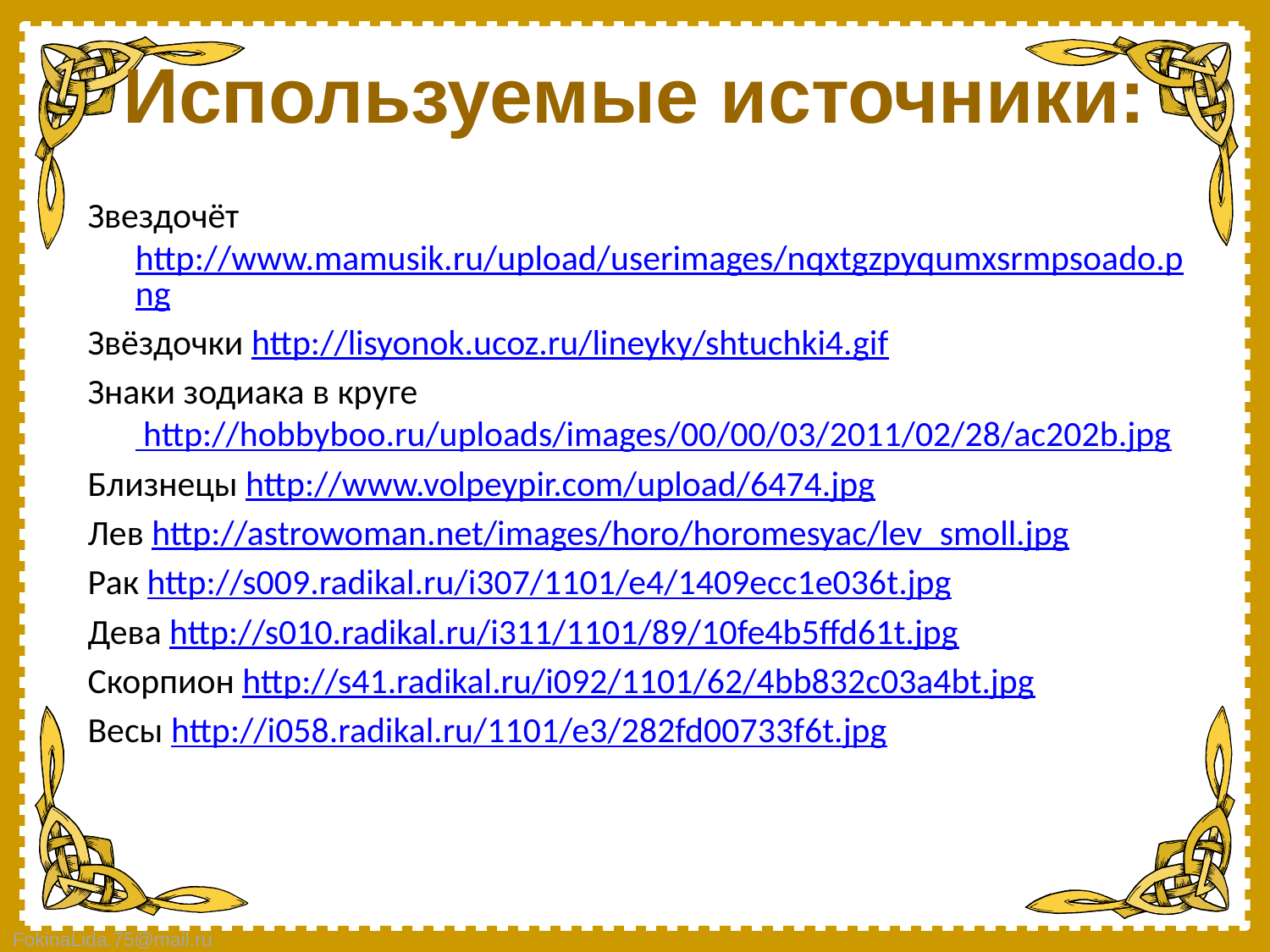

# Используемые источники:
Звездочёт http://www.mamusik.ru/upload/userimages/nqxtgzpyqumxsrmpsoado.png
Звёздочки http://lisyonok.ucoz.ru/lineyky/shtuchki4.gif
Знаки зодиака в круге http://hobbyboo.ru/uploads/images/00/00/03/2011/02/28/ac202b.jpg
Близнецы http://www.volpeypir.com/upload/6474.jpg
Лев http://astrowoman.net/images/horo/horomesyac/lev_smoll.jpg
Рак http://s009.radikal.ru/i307/1101/e4/1409ecc1e036t.jpg
Дева http://s010.radikal.ru/i311/1101/89/10fe4b5ffd61t.jpg
Скорпион http://s41.radikal.ru/i092/1101/62/4bb832c03a4bt.jpg
Весы http://i058.radikal.ru/1101/e3/282fd00733f6t.jpg